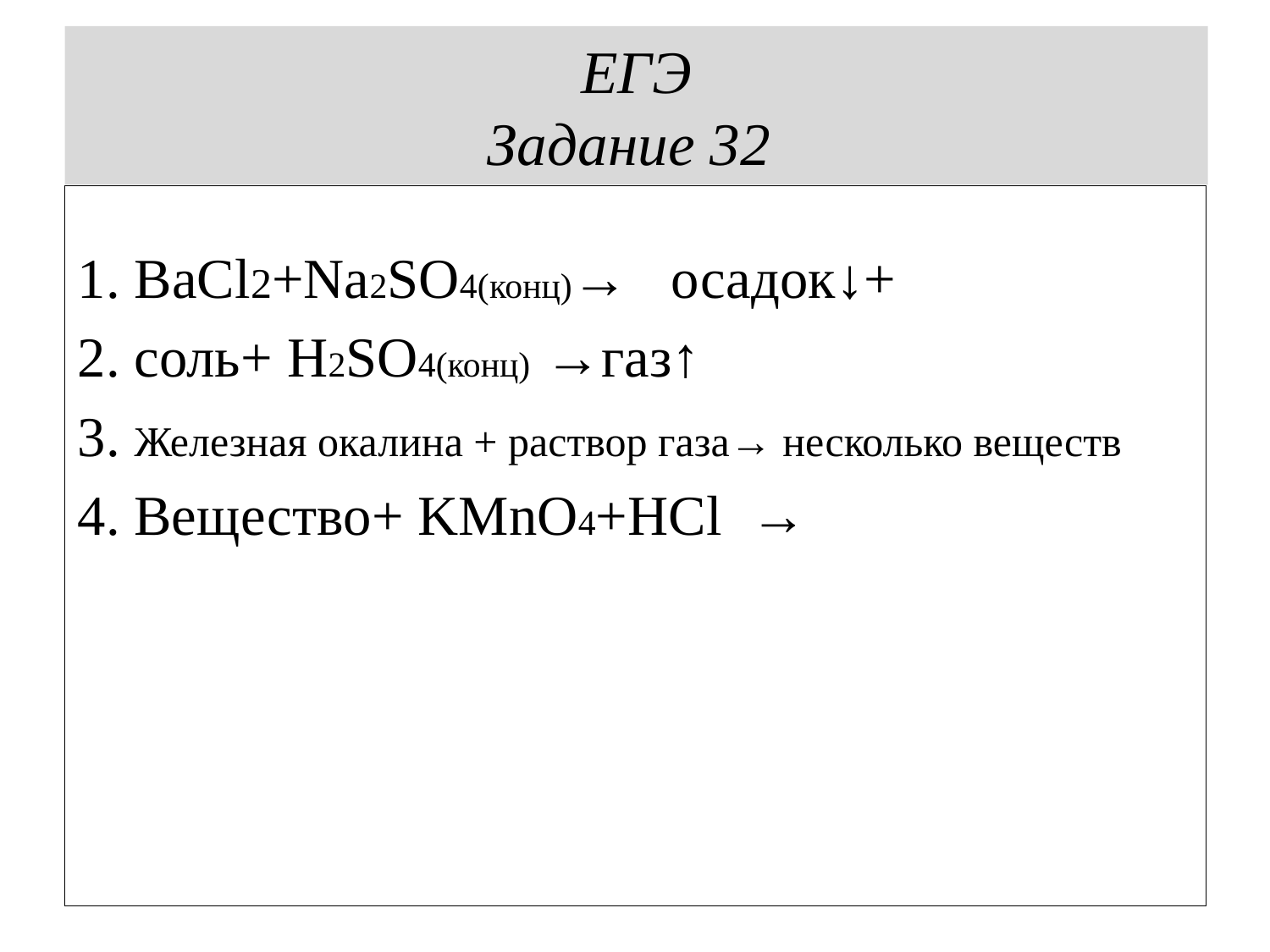

# ЕГЭ Задание 32

1. BaCl2+Na2SO4(конц)→   осадок↓+
2. соль+ Н2SO4(конц) →газ↑
3. Железная окалина + раствор газа→ несколько веществ
4. Вещество+ KMnO4+HCl  →